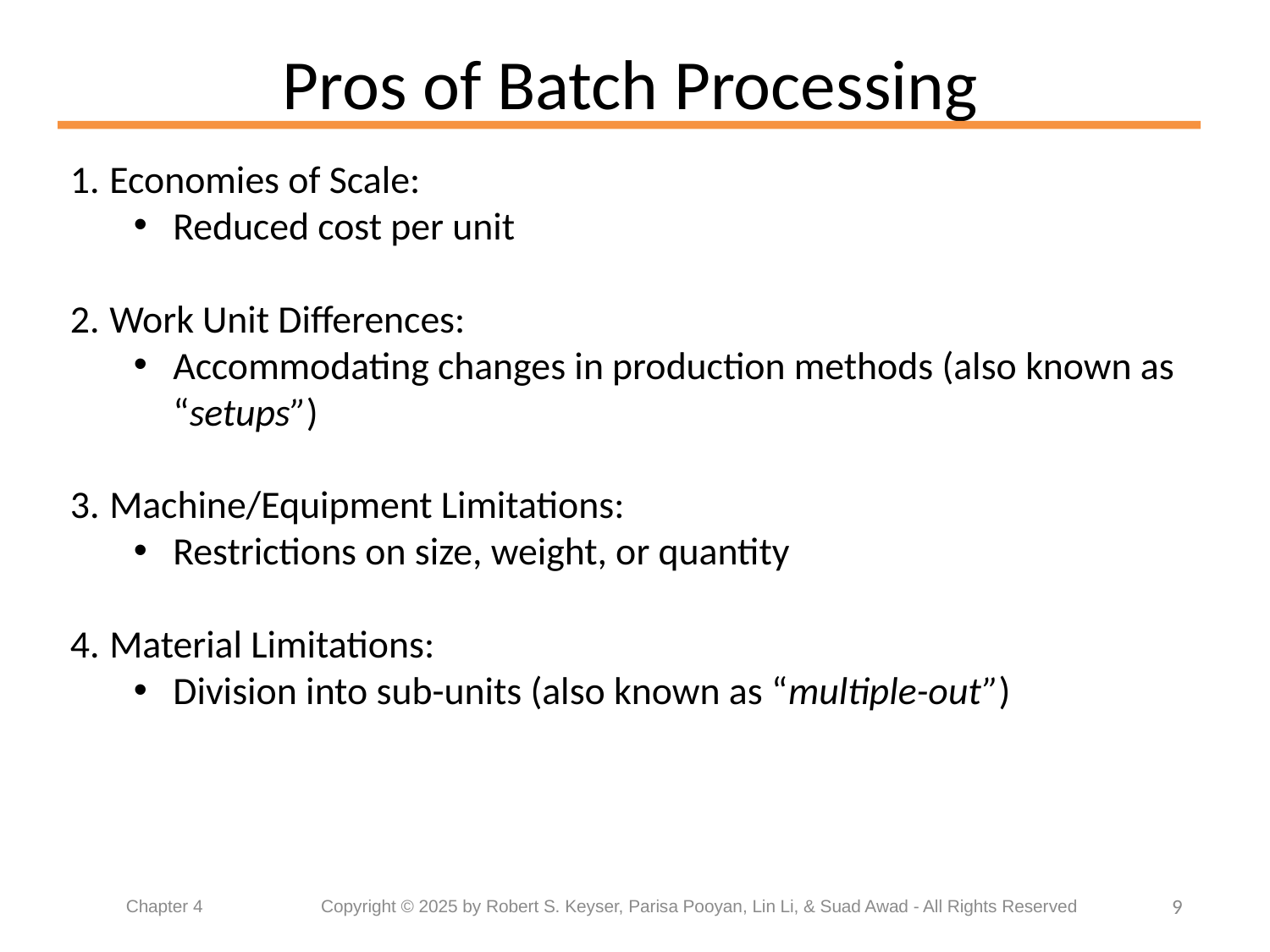

# Pros of Batch Processing

Economies of Scale:
Reduced cost per unit

Work Unit Differences:
Accommodating changes in production methods (also known as “setups”)

Machine/Equipment Limitations:
Restrictions on size, weight, or quantity

Material Limitations:
Division into sub-units (also known as “multiple-out”)
9
Chapter 4	              Copyright © 2025 by Robert S. Keyser, Parisa Pooyan, Lin Li, & Suad Awad - All Rights Reserved